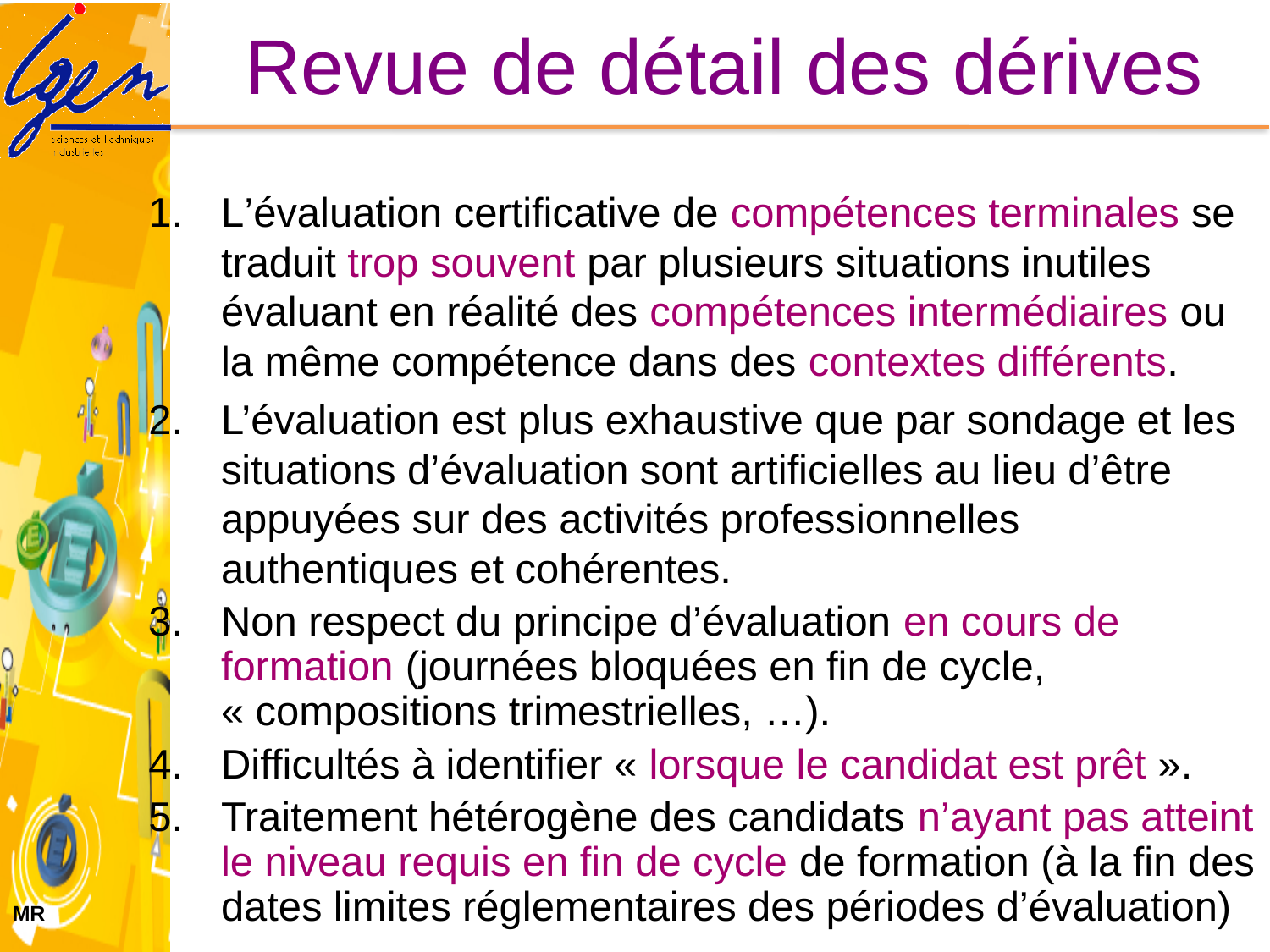

# Revue de détail des dérives

L’évaluation certificative de compétences terminales se traduit trop souvent par plusieurs situations inutiles évaluant en réalité des compétences intermédiaires ou la même compétence dans des contextes différents.
L’évaluation est plus exhaustive que par sondage et les situations d’évaluation sont artificielles au lieu d’être appuyées sur des activités professionnelles authentiques et cohérentes.
Non respect du principe d’évaluation en cours de formation (journées bloquées en fin de cycle, « compositions trimestrielles, …).
Difficultés à identifier « lorsque le candidat est prêt ».
Traitement hétérogène des candidats n’ayant pas atteint le niveau requis en fin de cycle de formation (à la fin des dates limites réglementaires des périodes d’évaluation)